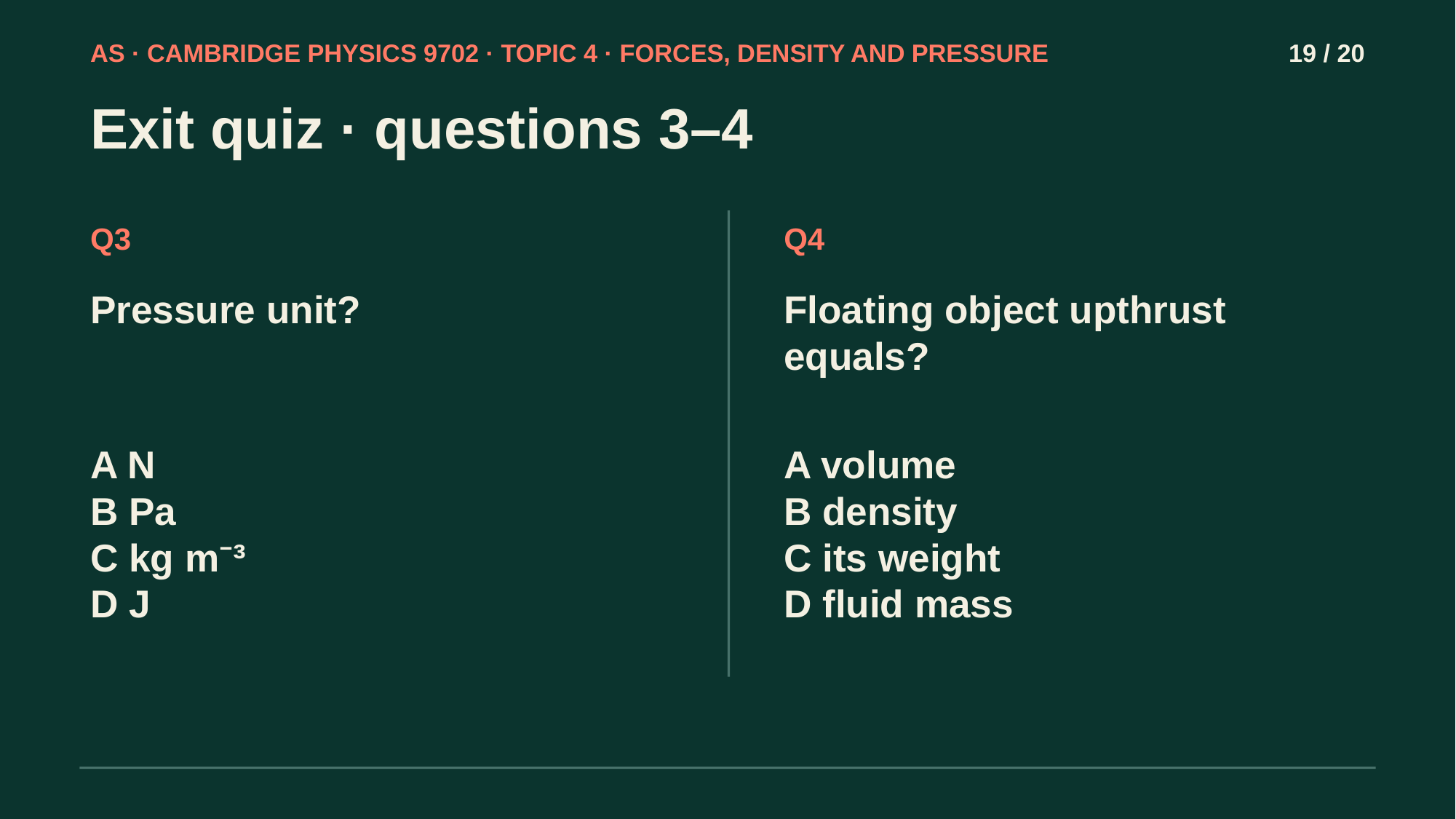

AS · CAMBRIDGE PHYSICS 9702 · TOPIC 4 · FORCES, DENSITY AND PRESSURE
19 / 20
Exit quiz · questions 3–4

Q3
Q4
Pressure unit?
Floating object upthrust equals?
A N
B Pa
C kg m⁻³
D J
A volume
B density
C its weight
D fluid mass